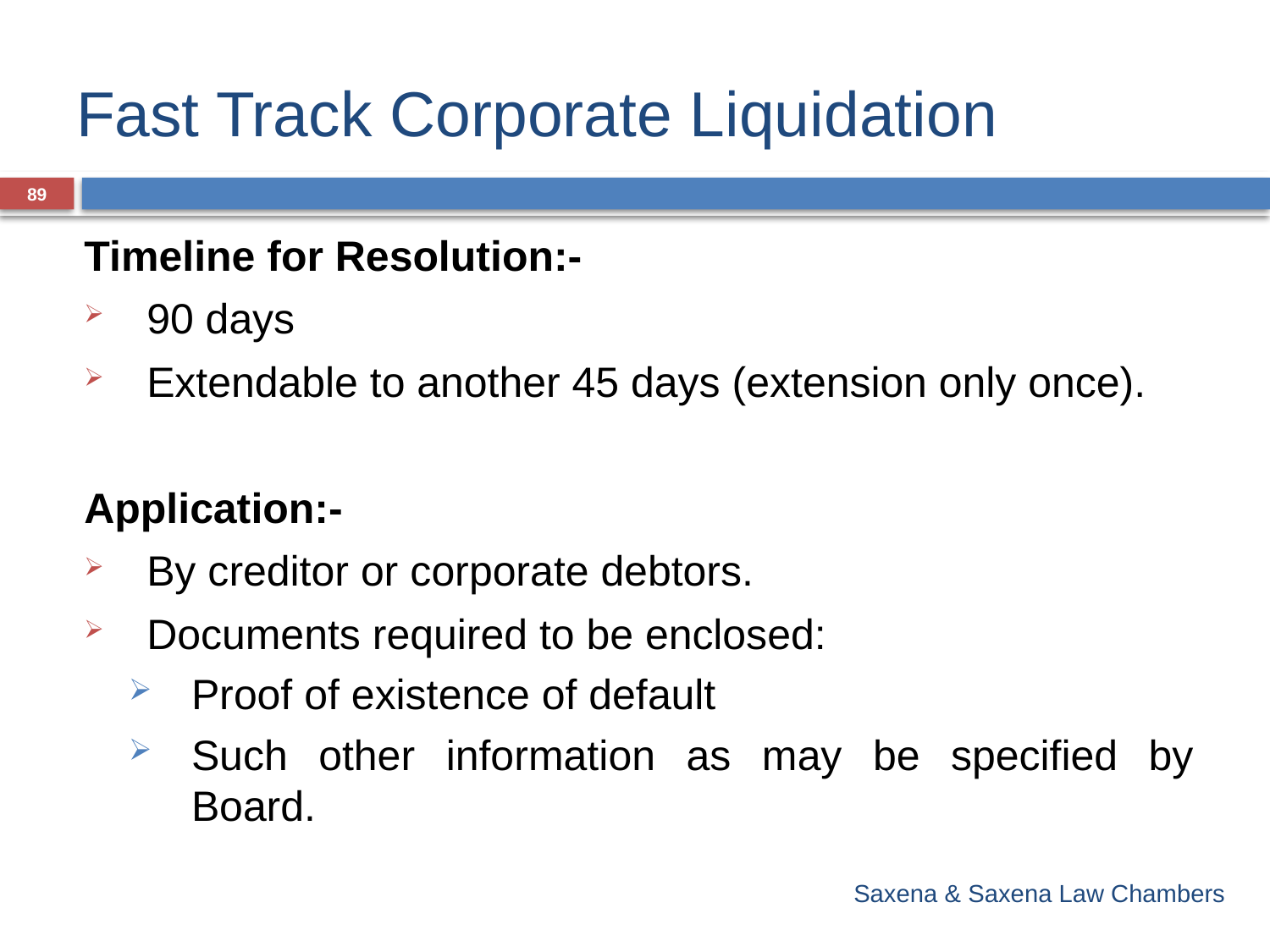

# Fast Track Corporate Liquidation
89
Timeline for Resolution:-
90 days
Extendable to another 45 days (extension only once).

Application:-
By creditor or corporate debtors.
Documents required to be enclosed:
Proof of existence of default
Such other information as may be specified by Board.

Saxena & Saxena Law Chambers